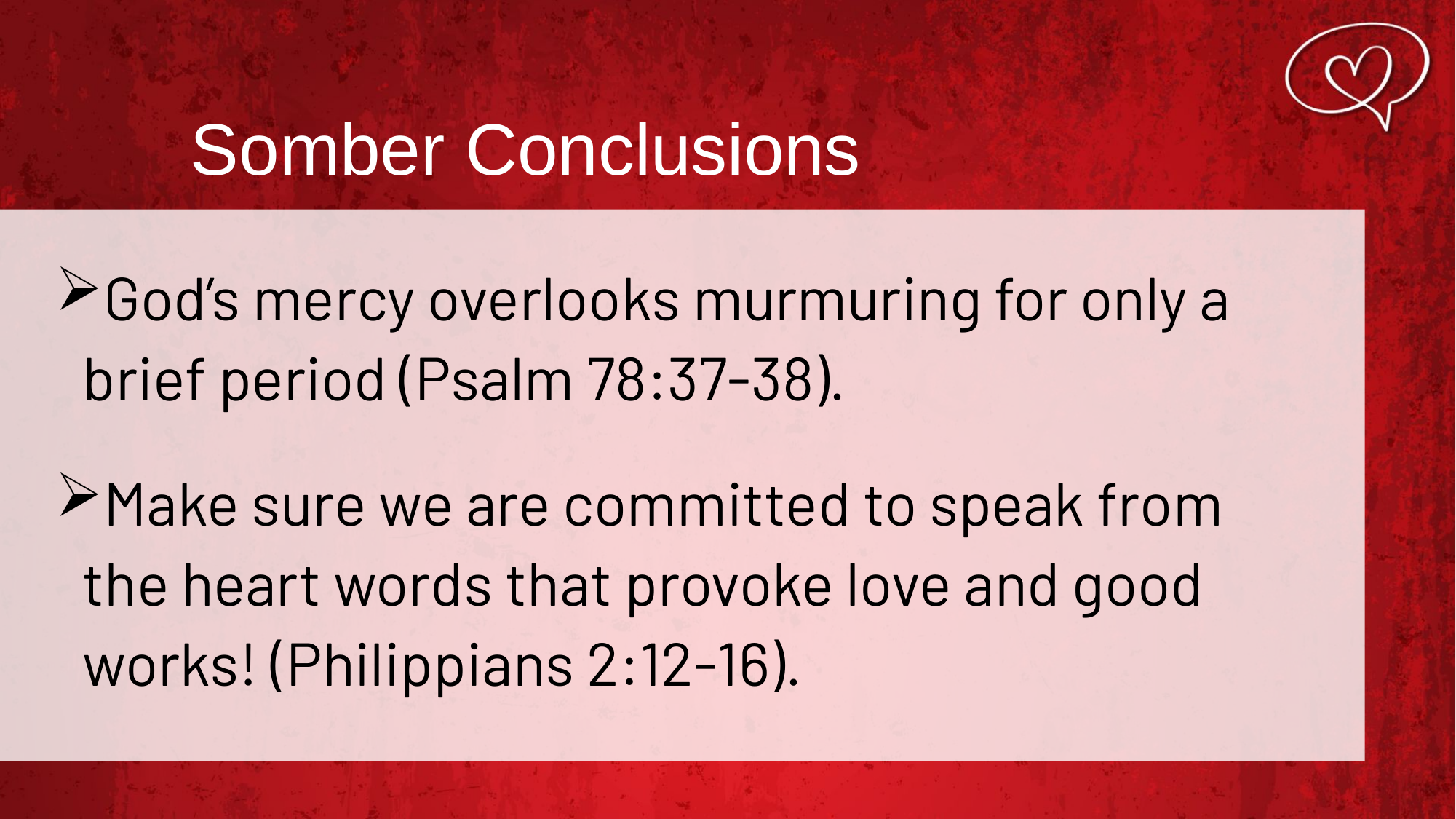

# Somber Conclusions
God’s mercy overlooks murmuring for only a brief period (Psalm 78:37-38).
Make sure we are committed to speak from the heart words that provoke love and good works! (Philippians 2:12-16).